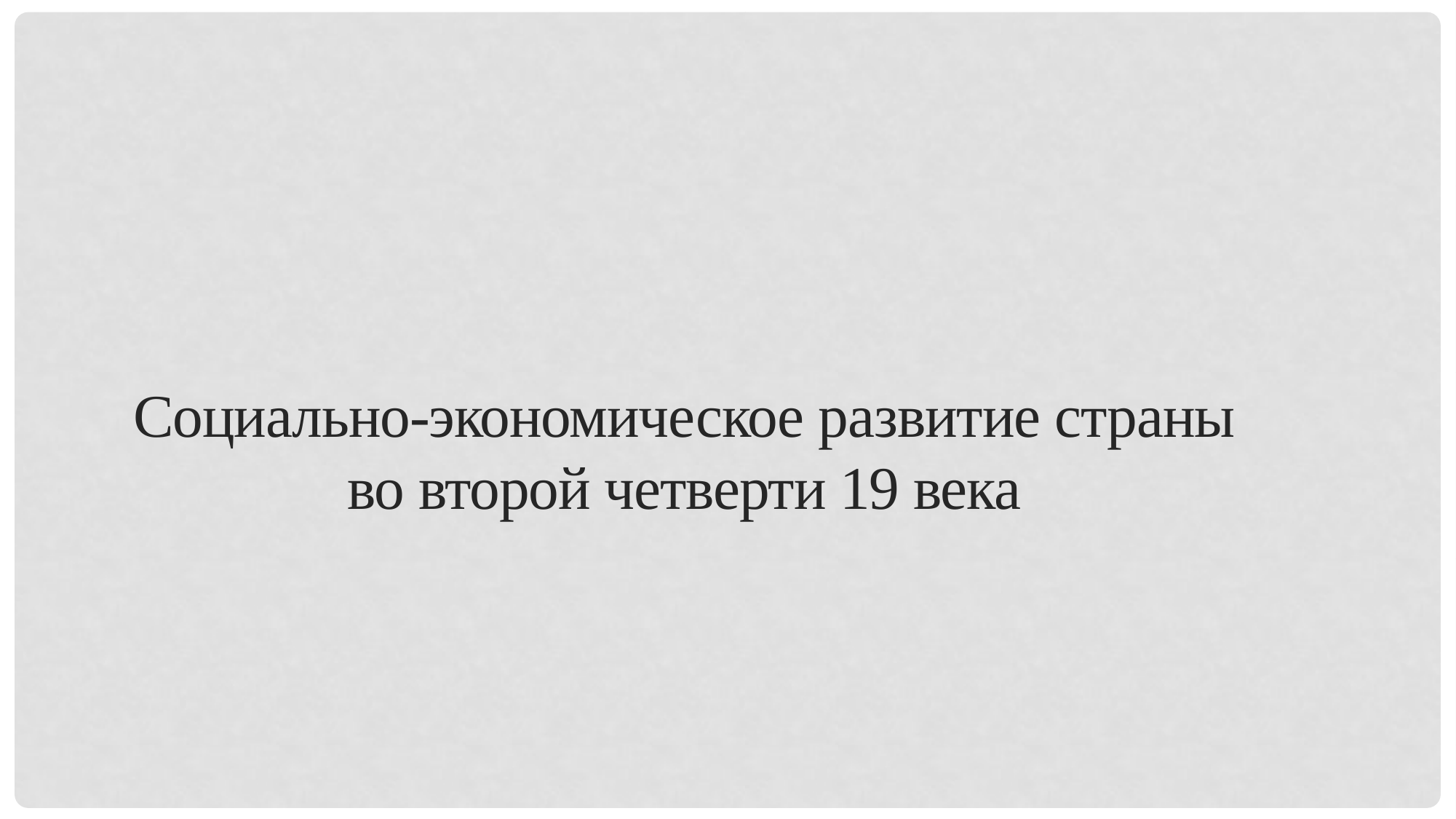

Социально-экономическое развитие страны
 во второй четверти 19 века